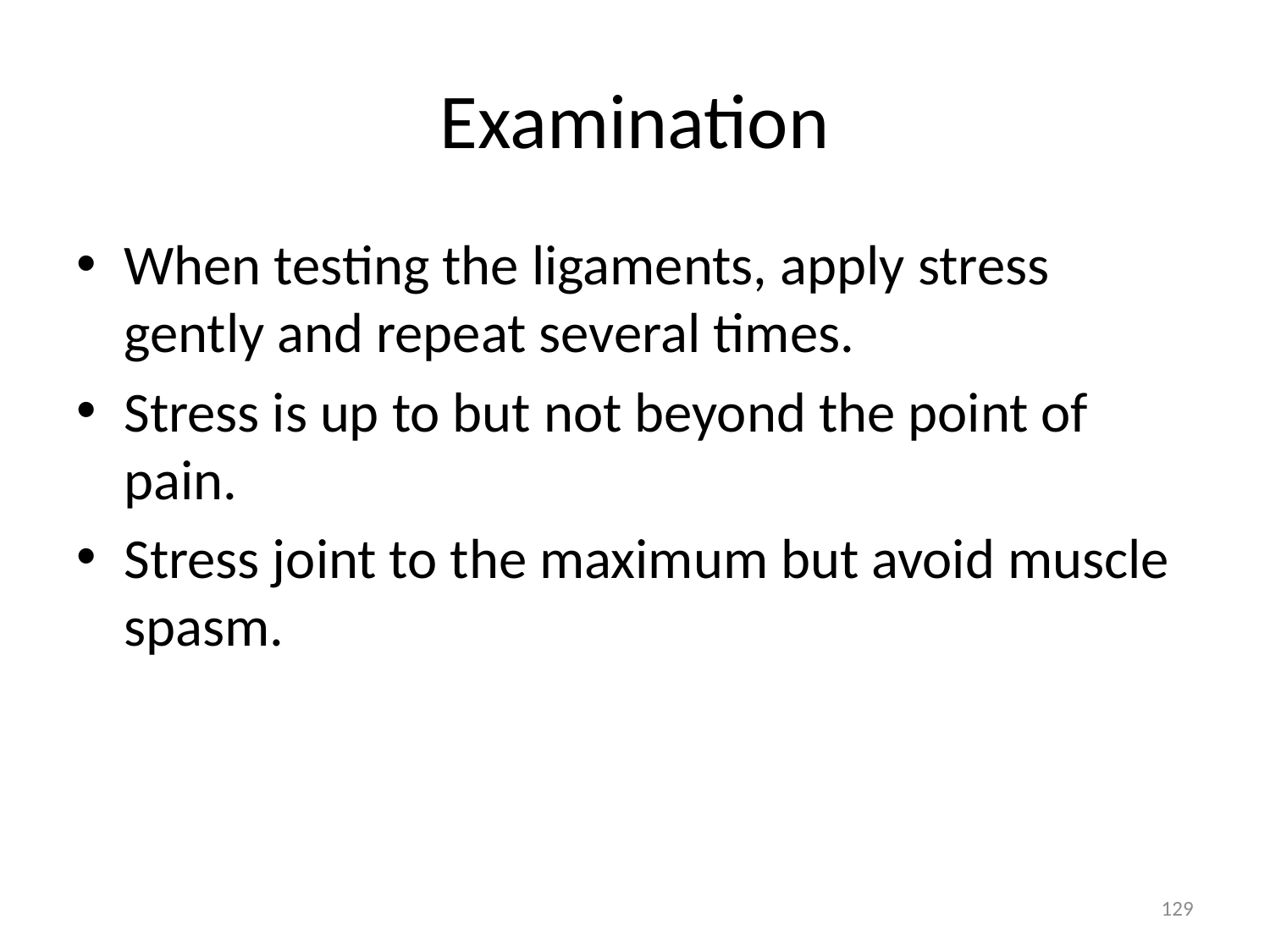

# Examination
When testing the ligaments, apply stress gently and repeat several times.
Stress is up to but not beyond the point of pain.
Stress joint to the maximum but avoid muscle spasm.
129